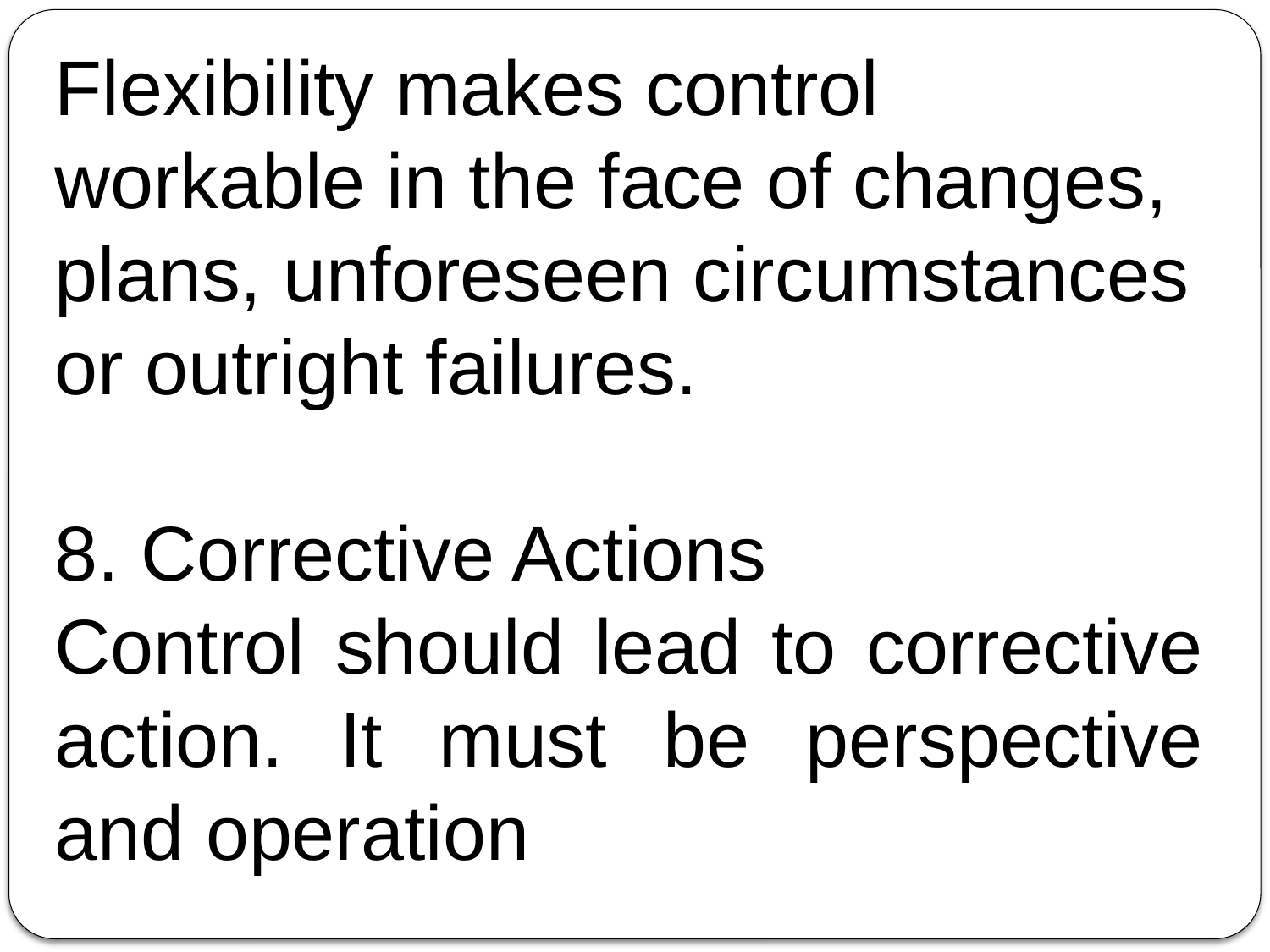

Flexibility makes control workable in the face of changes, plans, unforeseen circumstances or outright failures.

8. Corrective Actions
Control should lead to corrective action. It must be perspective and operation